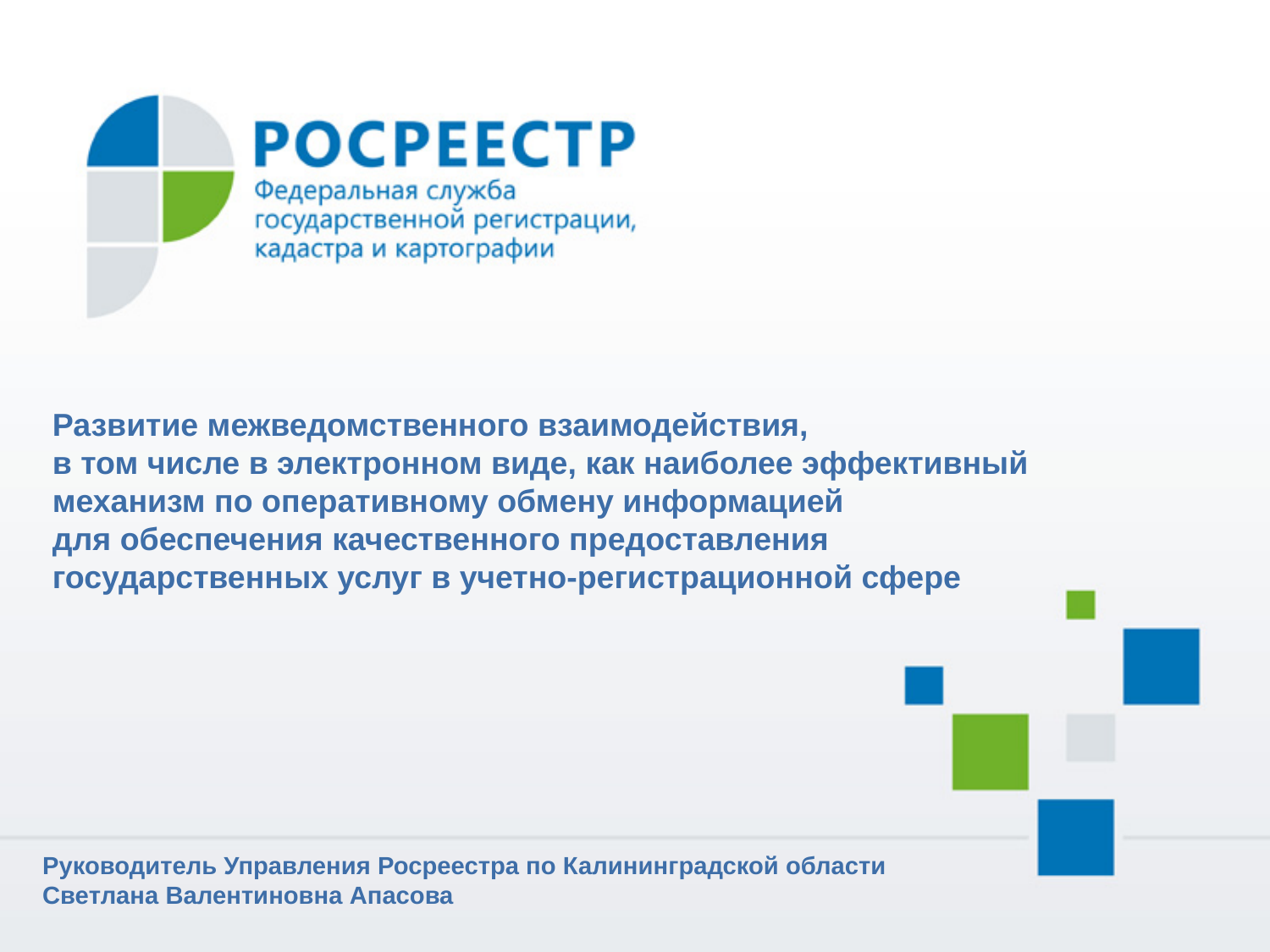

Развитие межведомственного взаимодействия,
в том числе в электронном виде, как наиболее эффективный механизм по оперативному обмену информацией
для обеспечения качественного предоставления
государственных услуг в учетно-регистрационной сфере
Руководитель Управления Росреестра по Калининградской области
Светлана Валентиновна Апасова